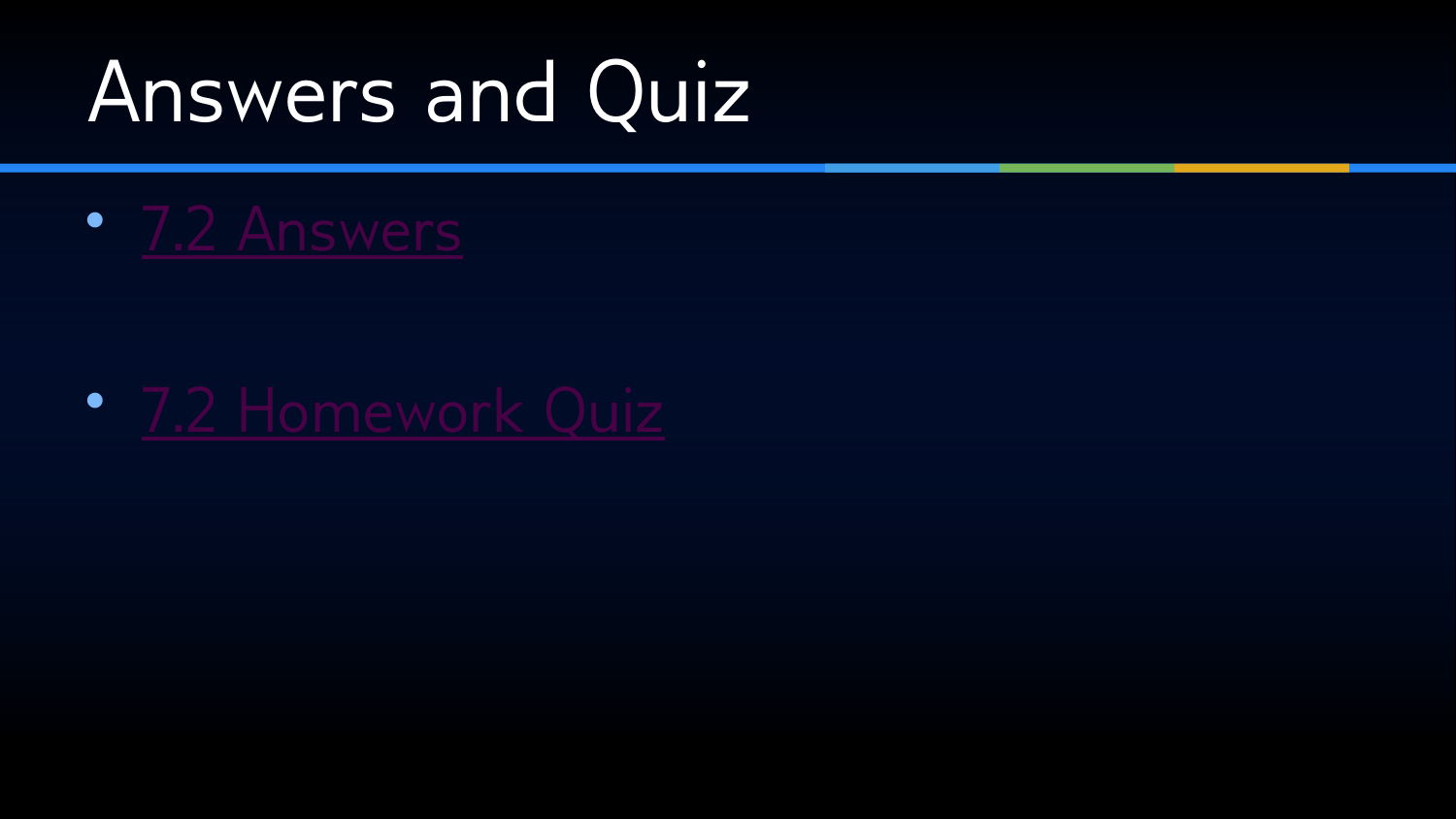

# Answers and Quiz
7.2 Answers

7.2 Homework Quiz